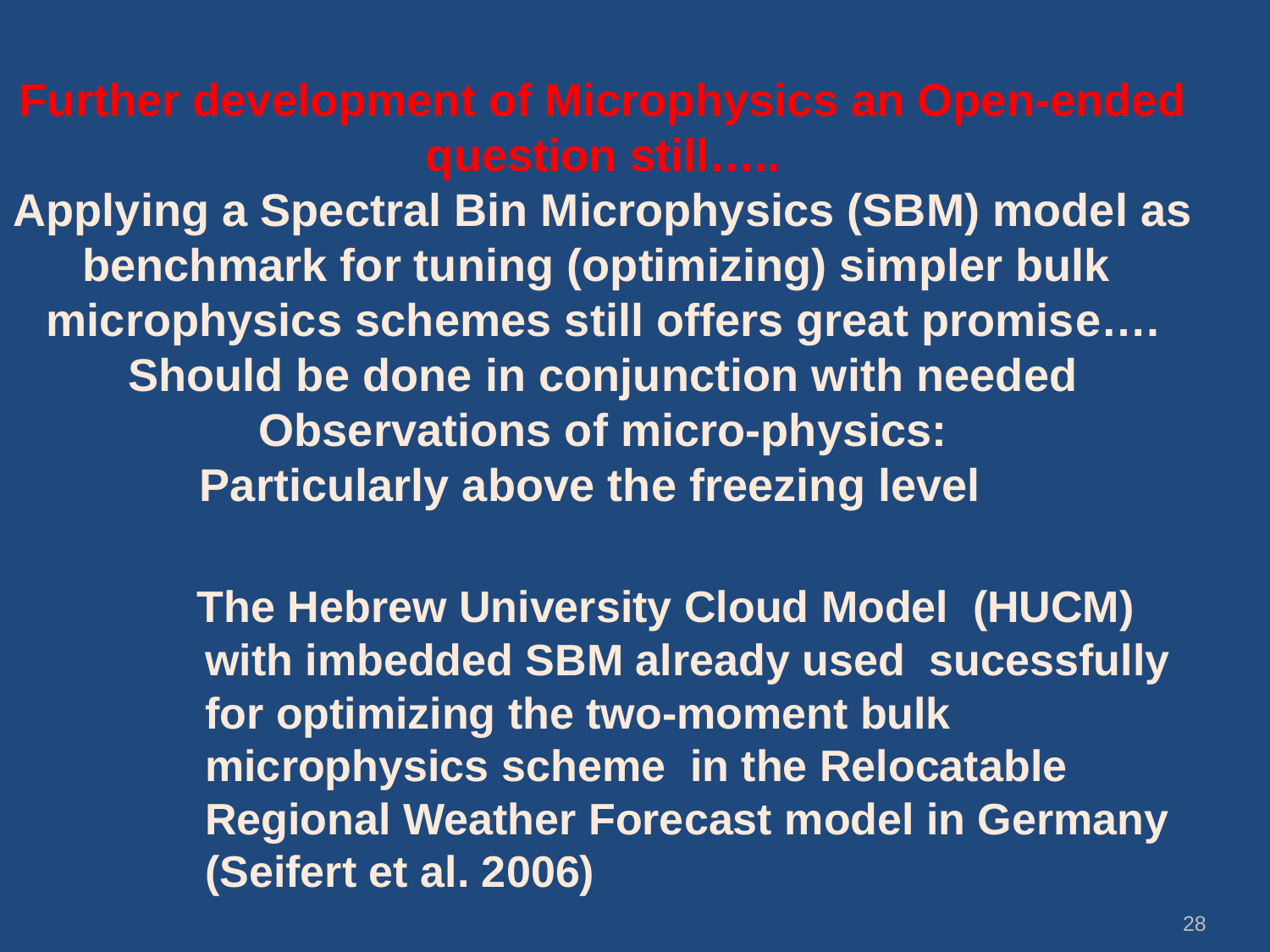

# Further development of Microphysics an Open-ended question still….. Applying a Spectral Bin Microphysics (SBM) model as benchmark for tuning (optimizing) simpler bulk  microphysics schemes still offers great promise…. Should be done in conjunction with needed Observations of micro-physics: Particularly above the freezing level

    The Hebrew University Cloud Model  (HUCM)  with imbedded SBM already used  sucessfully for optimizing the two-moment bulk microphysics scheme  in the Relocatable Regional Weather Forecast model in Germany (Seifert et al. 2006)

28